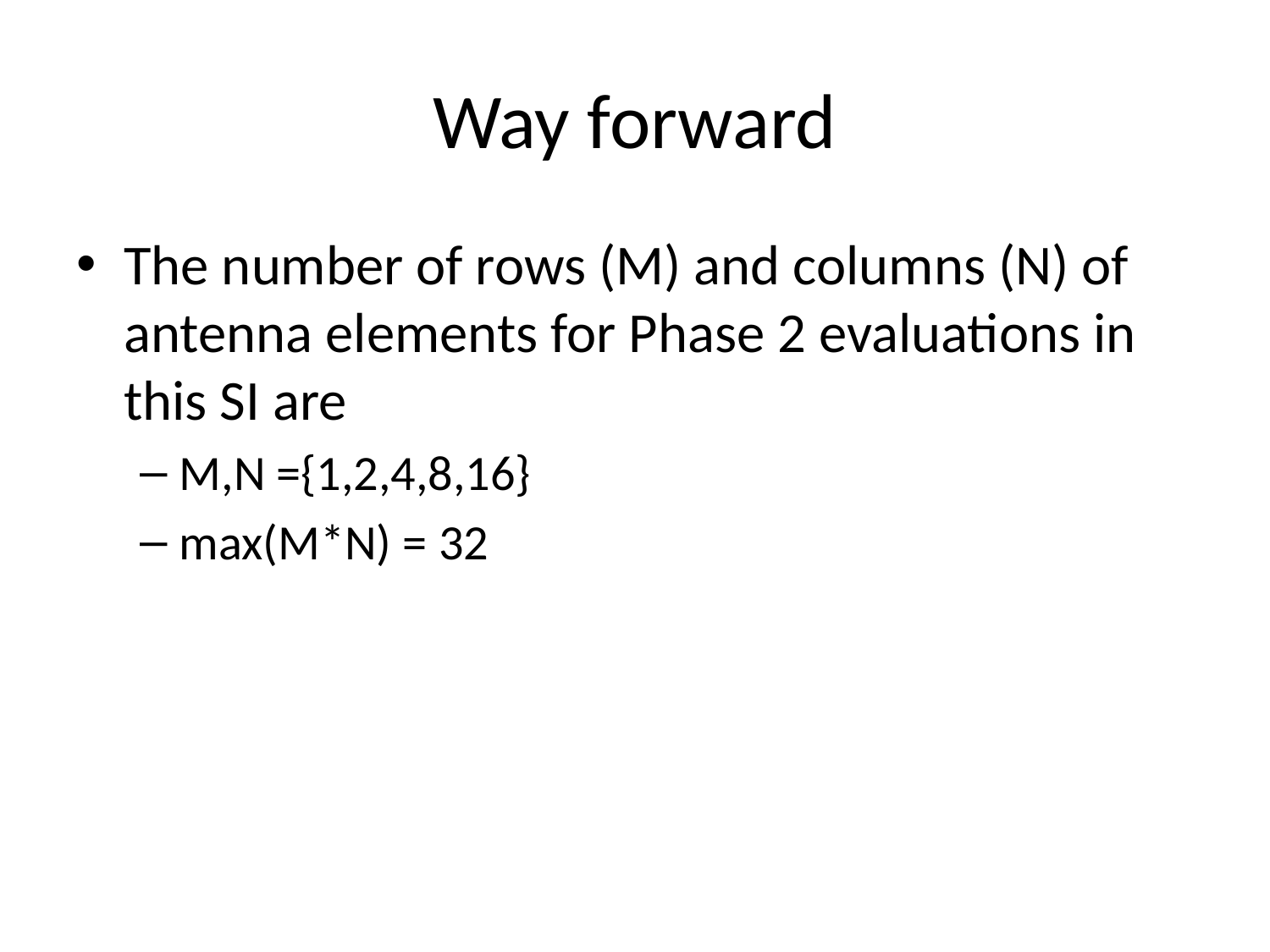

# Way forward
The number of rows (M) and columns (N) of antenna elements for Phase 2 evaluations in this SI are
M,N ={1,2,4,8,16}
max(M*N) = 32